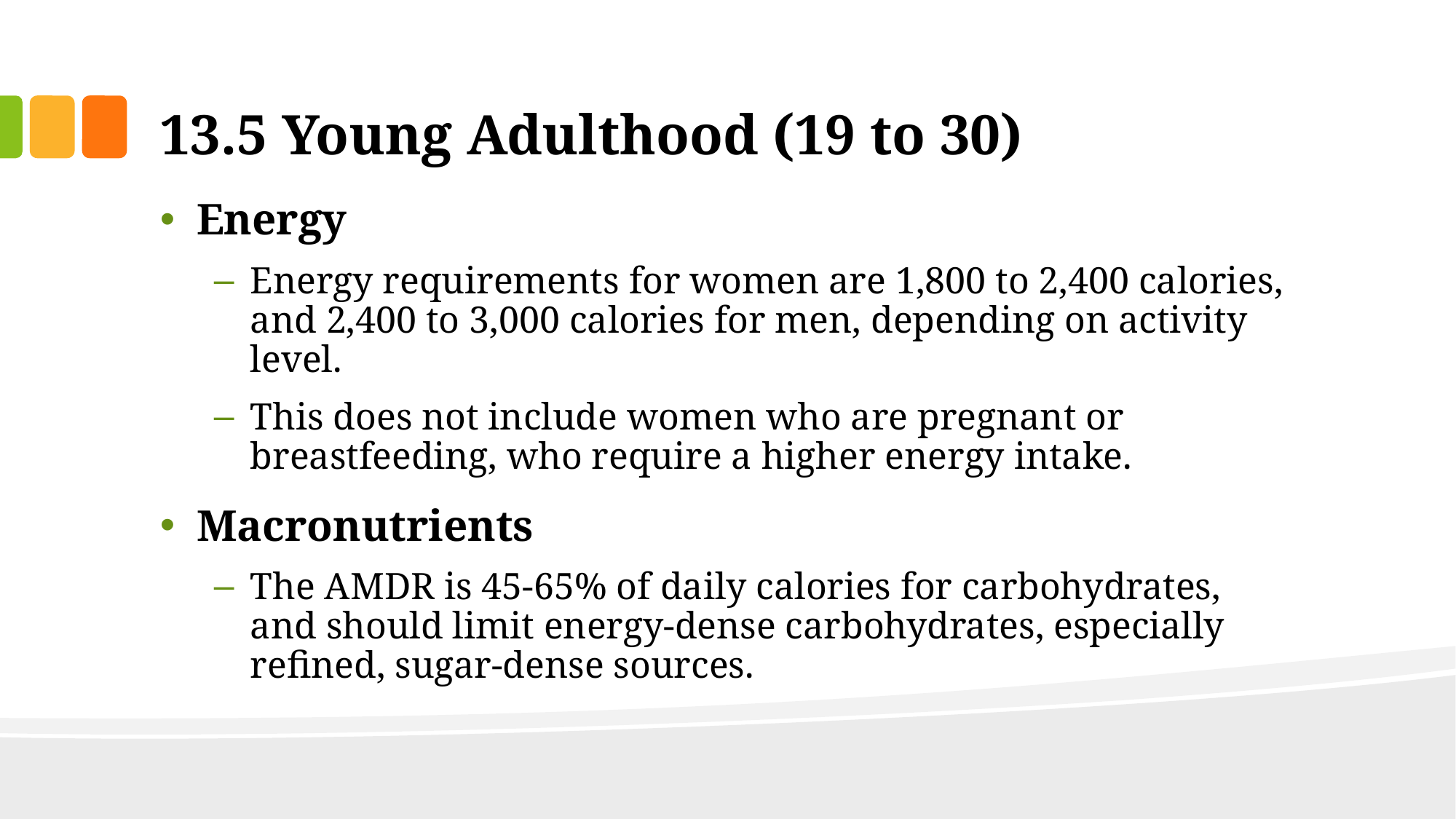

# 13.5 Young Adulthood (19 to 30)
Energy
Energy requirements for women are 1,800 to 2,400 calories, and 2,400 to 3,000 calories for men, depending on activity level.
This does not include women who are pregnant or breastfeeding, who require a higher energy intake.
Macronutrients
The AMDR is 45-65% of daily calories for carbohydrates, and should limit energy-dense carbohydrates, especially refined, sugar-dense sources.